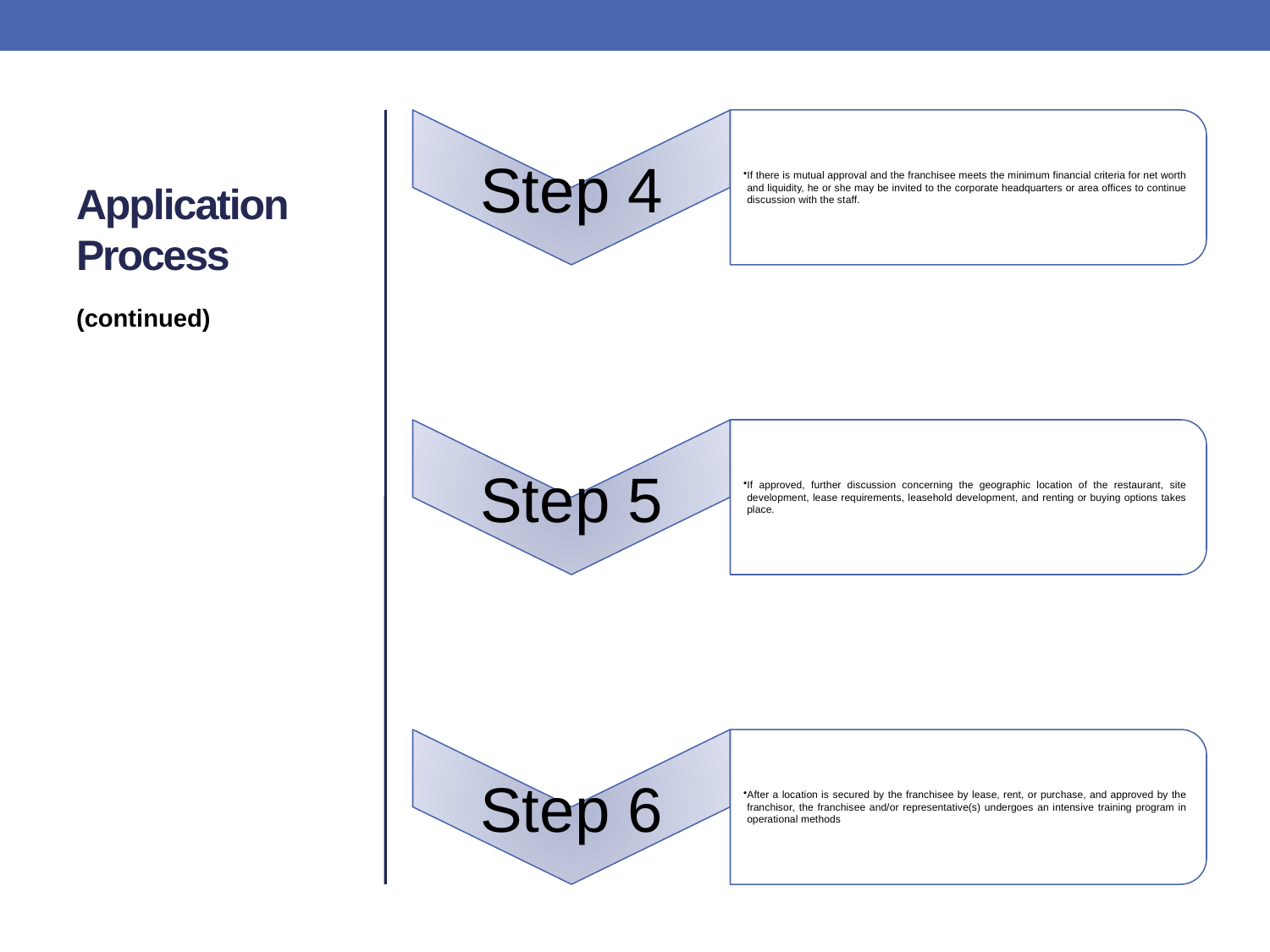

# Application Process
Step 4
Step 5
Step 6
If there is mutual approval and the franchisee meets the minimum financial criteria for net worth and liquidity, he or she may be invited to the corporate headquarters or area offices to continue discussion with the staff.
If approved, further discussion concerning the geographic location of the restaurant, site development, lease requirements, leasehold development, and renting or buying options takes place.
After a location is secured by the franchisee by lease, rent, or purchase, and approved by the franchisor, the franchisee and/or representative(s) undergoes an intensive training program in operational methods
(continued)